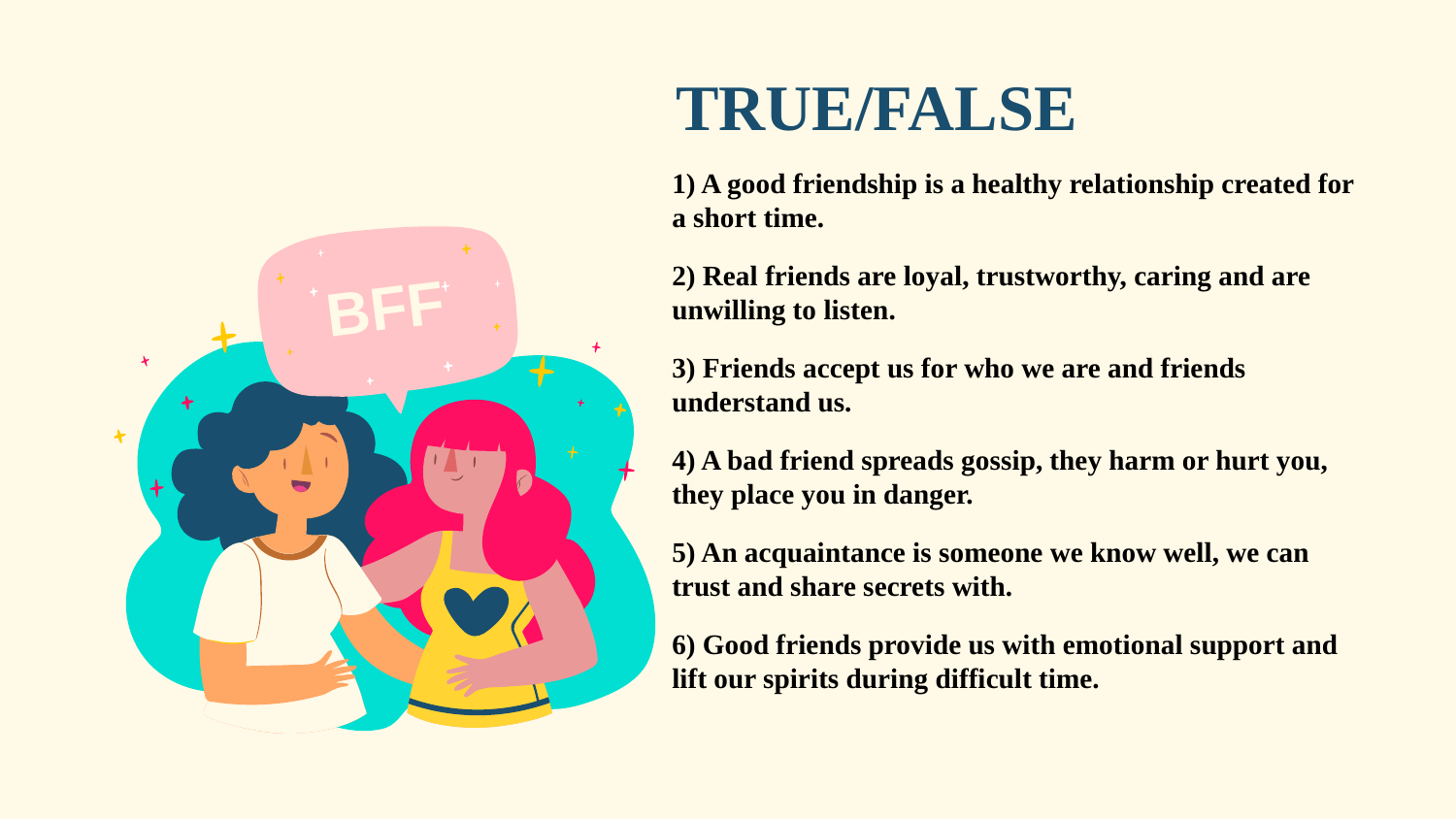

# TRUE/FALSE
1) A good friendship is a healthy relationship created for a short time.
2) Real friends are loyal, trustworthy, caring and are unwilling to listen.
3) Friends accept us for who we are and friends understand us.
4) A bad friend spreads gossip, they harm or hurt you, they place you in danger.
5) An acquaintance is someone we know well, we can trust and share secrets with.
6) Good friends provide us with emotional support and lift our spirits during difficult time.

BFF